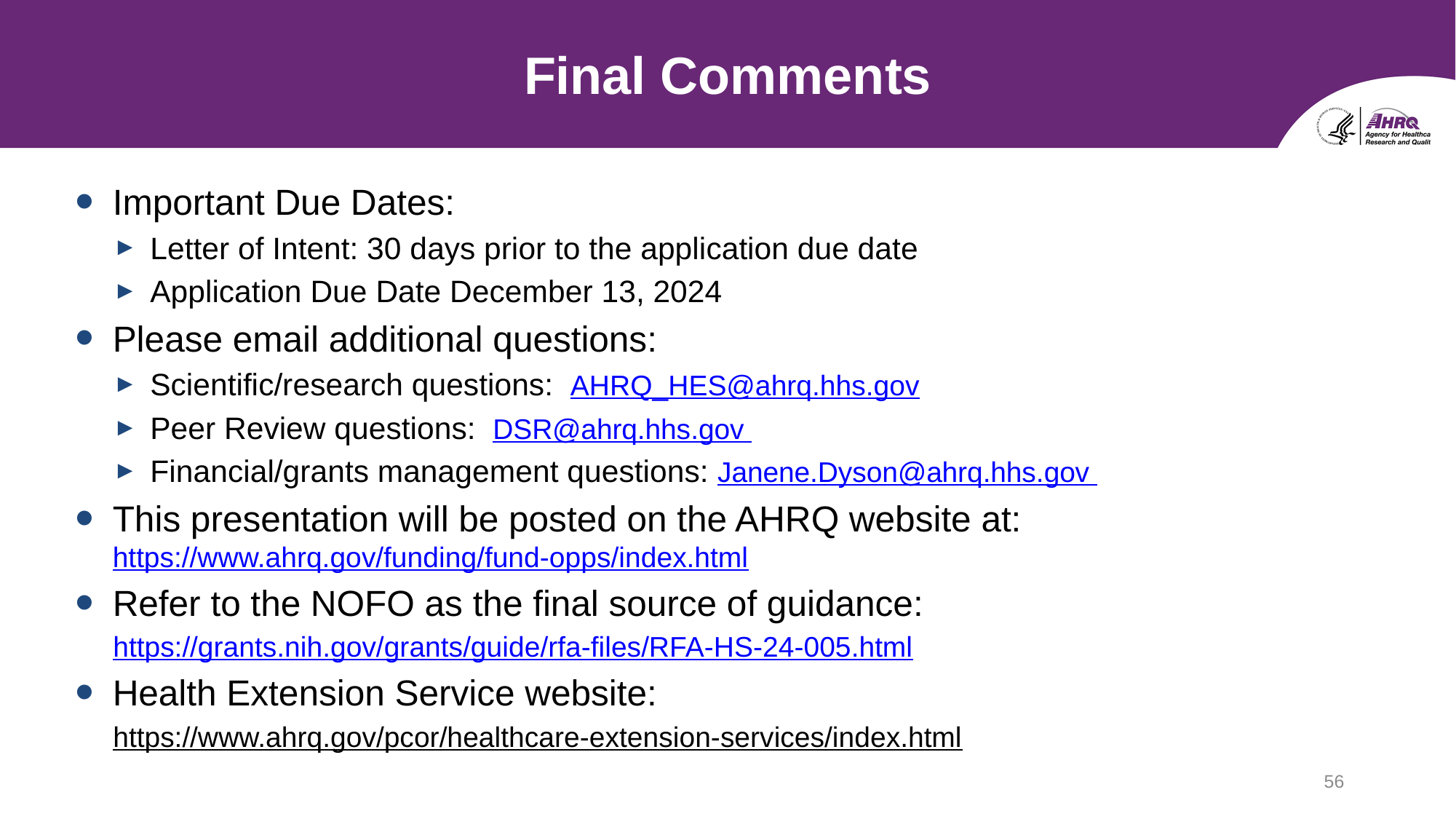

# Final Comments
Important Due Dates:
Letter of Intent: 30 days prior to the application due date
Application Due Date December 13, 2024
Please email additional questions:
Scientific/research questions:  AHRQ_HES@ahrq.hhs.gov
Peer Review questions:  DSR@ahrq.hhs.gov
Financial/grants management questions: Janene.Dyson@ahrq.hhs.gov ​
This presentation will be posted on the AHRQ website at: https://www.ahrq.gov/funding/fund-opps/index.html
Refer to the NOFO as the final source of guidance:
https://grants.nih.gov/grants/guide/rfa-files/RFA-HS-24-005.html
Health Extension Service website:
https://www.ahrq.gov/pcor/healthcare-extension-services/index.html

56